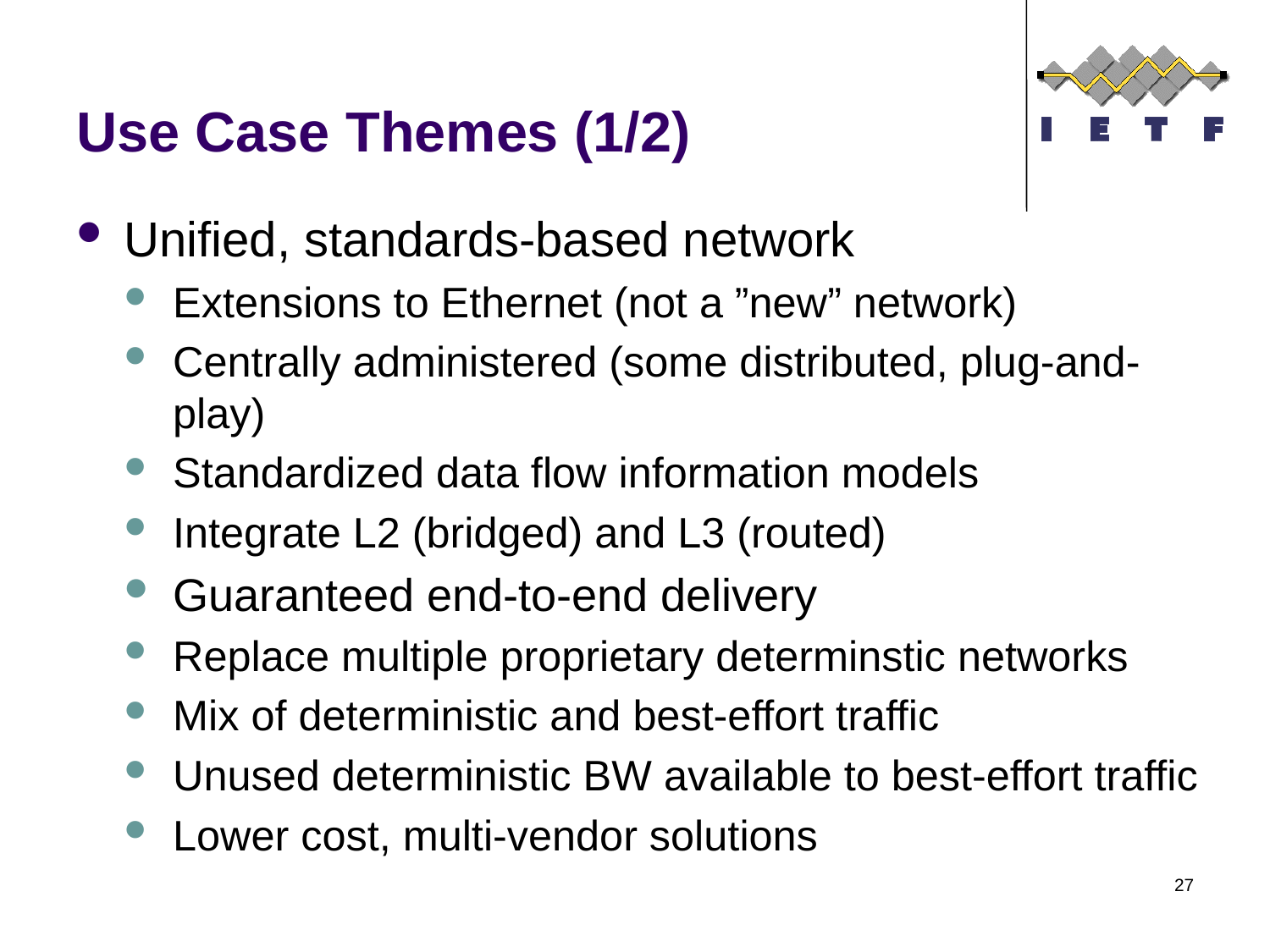

# Use Case Themes (1/2)
Unified, standards-based network
Extensions to Ethernet (not a ”new” network)
Centrally administered (some distributed, plug-and-play)
Standardized data flow information models
Integrate L2 (bridged) and L3 (routed)
Guaranteed end-to-end delivery
Replace multiple proprietary determinstic networks
Mix of deterministic and best-effort traffic
Unused deterministic BW available to best-effort traffic
Lower cost, multi-vendor solutions

27